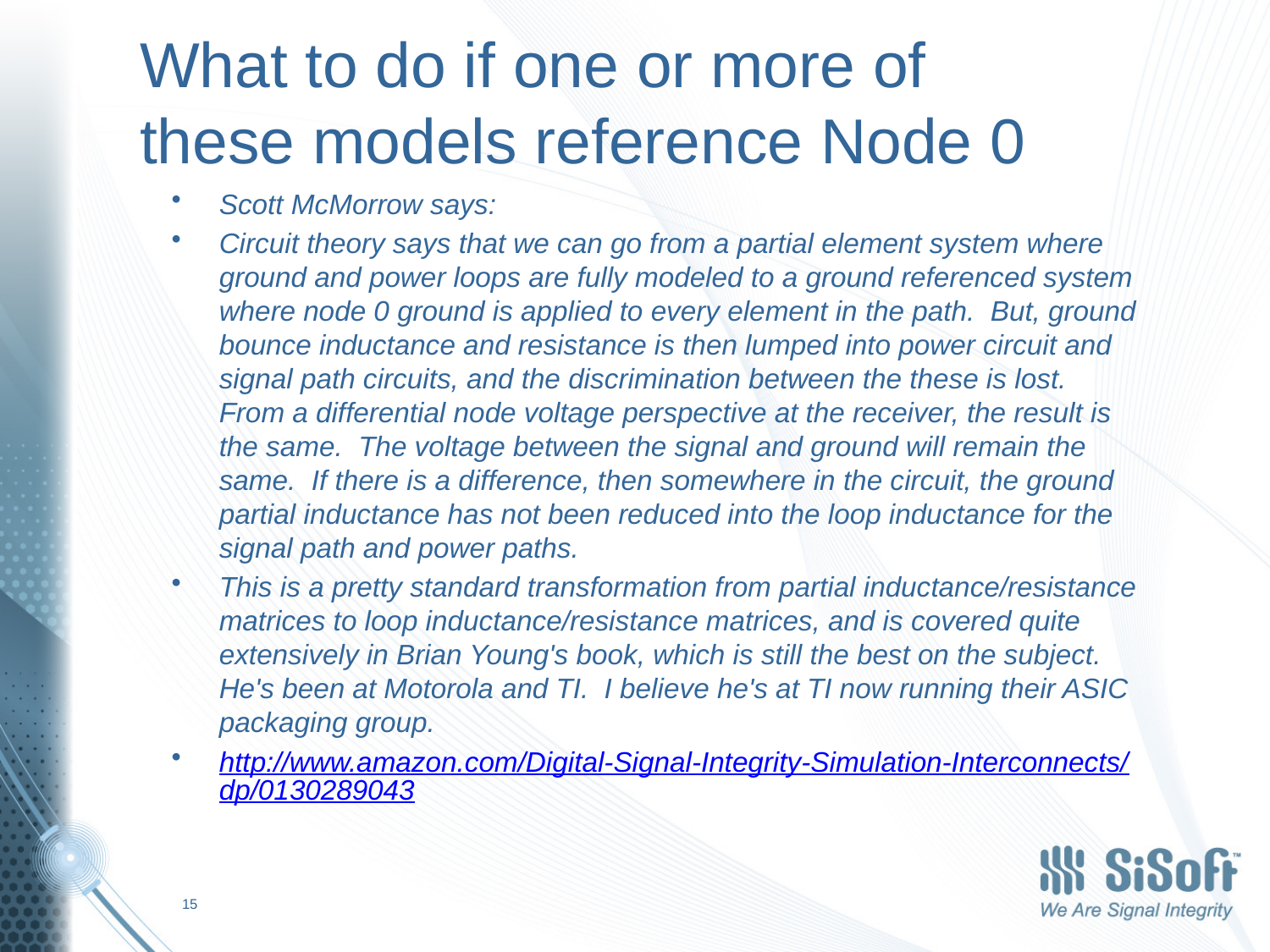

# What to do if one or more of these models reference Node 0
Scott McMorrow says:
Circuit theory says that we can go from a partial element system where ground and power loops are fully modeled to a ground referenced system where node 0 ground is applied to every element in the path.  But, ground bounce inductance and resistance is then lumped into power circuit and signal path circuits, and the discrimination between the these is lost.  From a differential node voltage perspective at the receiver, the result is the same.  The voltage between the signal and ground will remain the same.  If there is a difference, then somewhere in the circuit, the ground partial inductance has not been reduced into the loop inductance for the signal path and power paths.
This is a pretty standard transformation from partial inductance/resistance matrices to loop inductance/resistance matrices, and is covered quite extensively in Brian Young's book, which is still the best on the subject. He's been at Motorola and TI.  I believe he's at TI now running their ASIC packaging group.
http://www.amazon.com/Digital-Signal-Integrity-Simulation-Interconnects/dp/0130289043

15